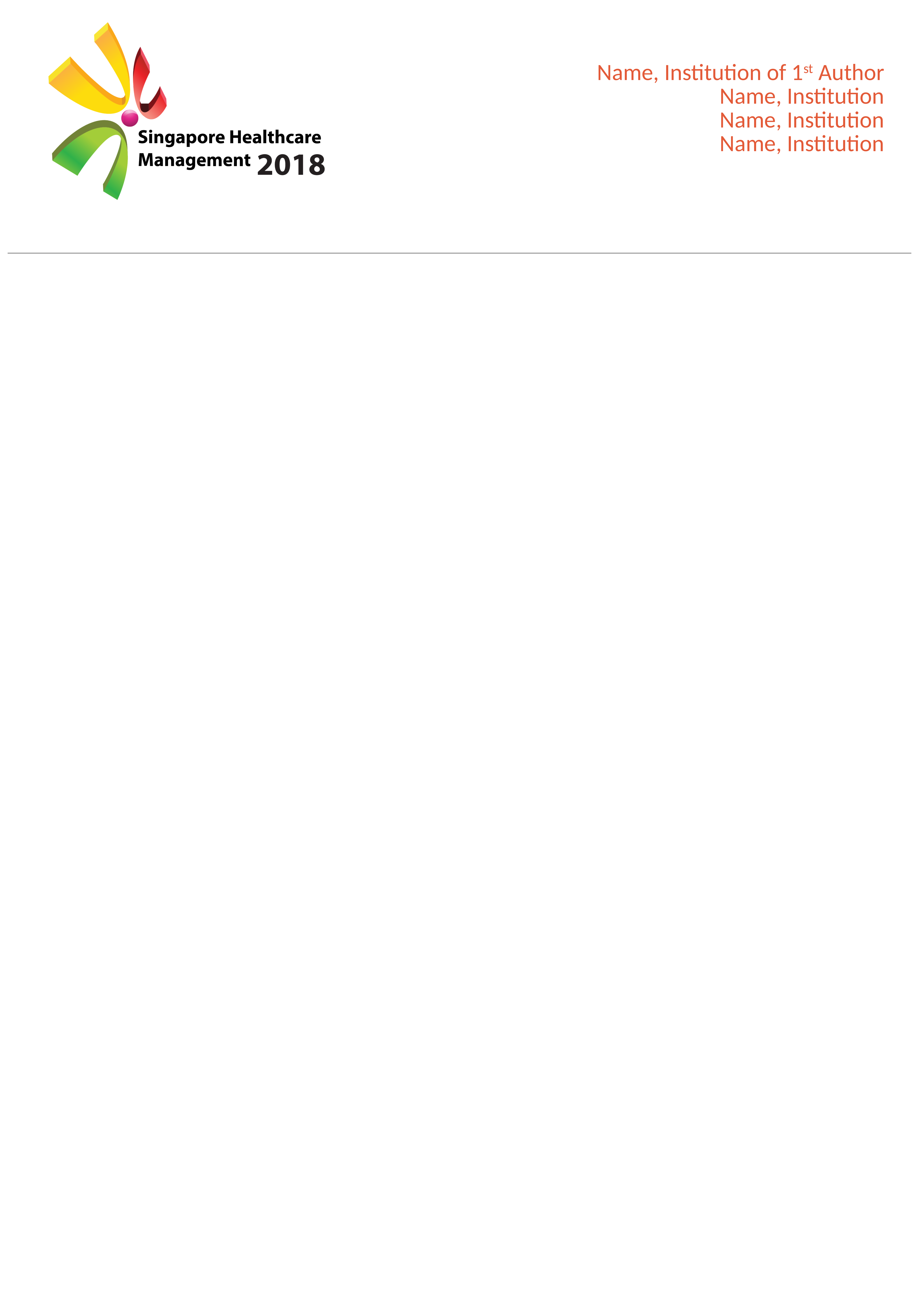

Name, Institution of 1st Author
Name, Institution
Name, Institution
Name, Institution